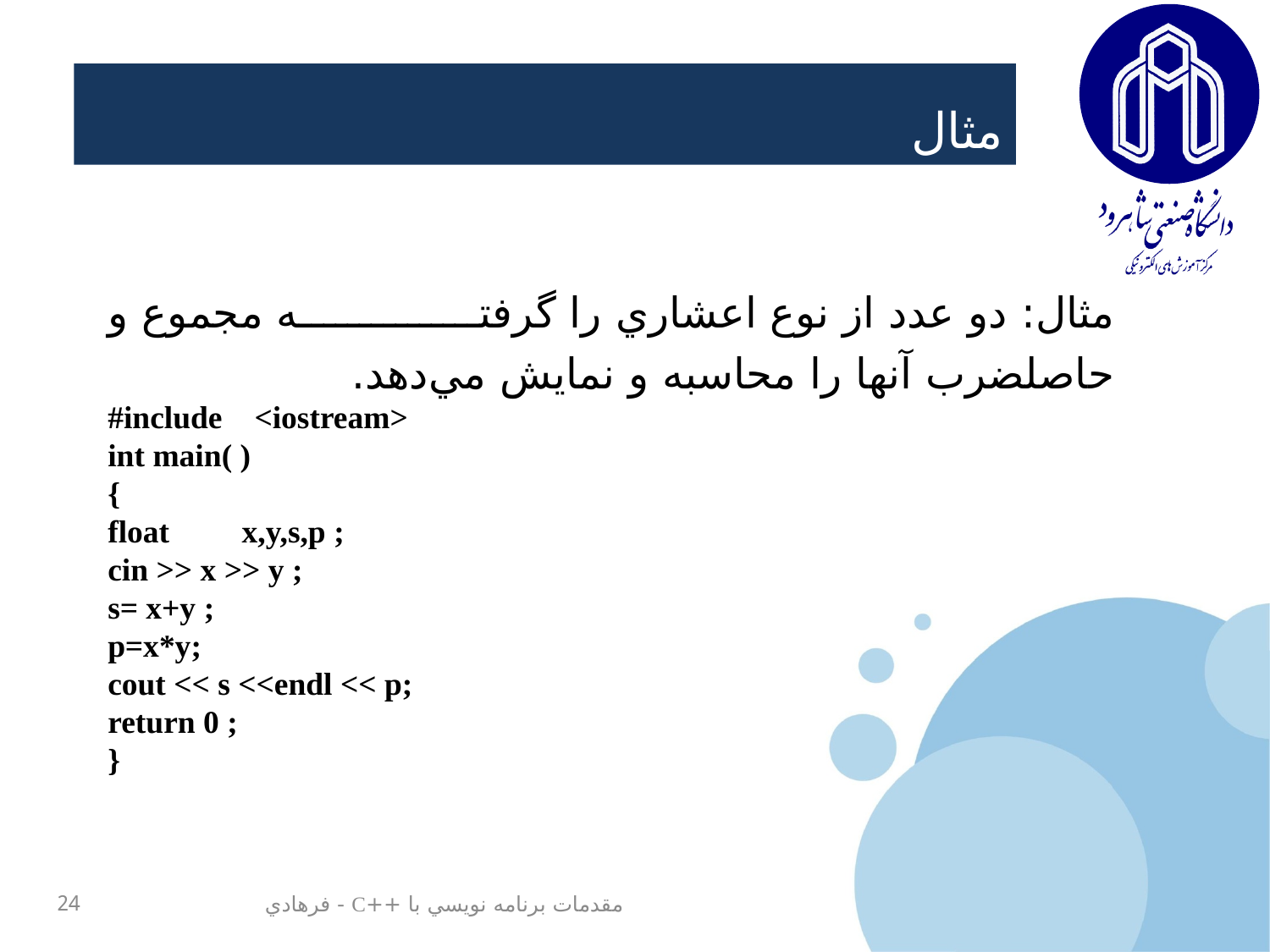

مثال
مثال: دو عدد از نوع اعشاري را گرفته مجموع و حاصلضرب آنها را محاسبه و نمايش مي‌دهد.
#include    <iostream>
int main( )
{
float         x,y,s,p ;
cin >> x >> y ;
s= x+y ;
p=x*y;
cout << s <<endl << p;
return 0 ;
}

24
مقدمات برنامه نويسي با ++C - فرهادي